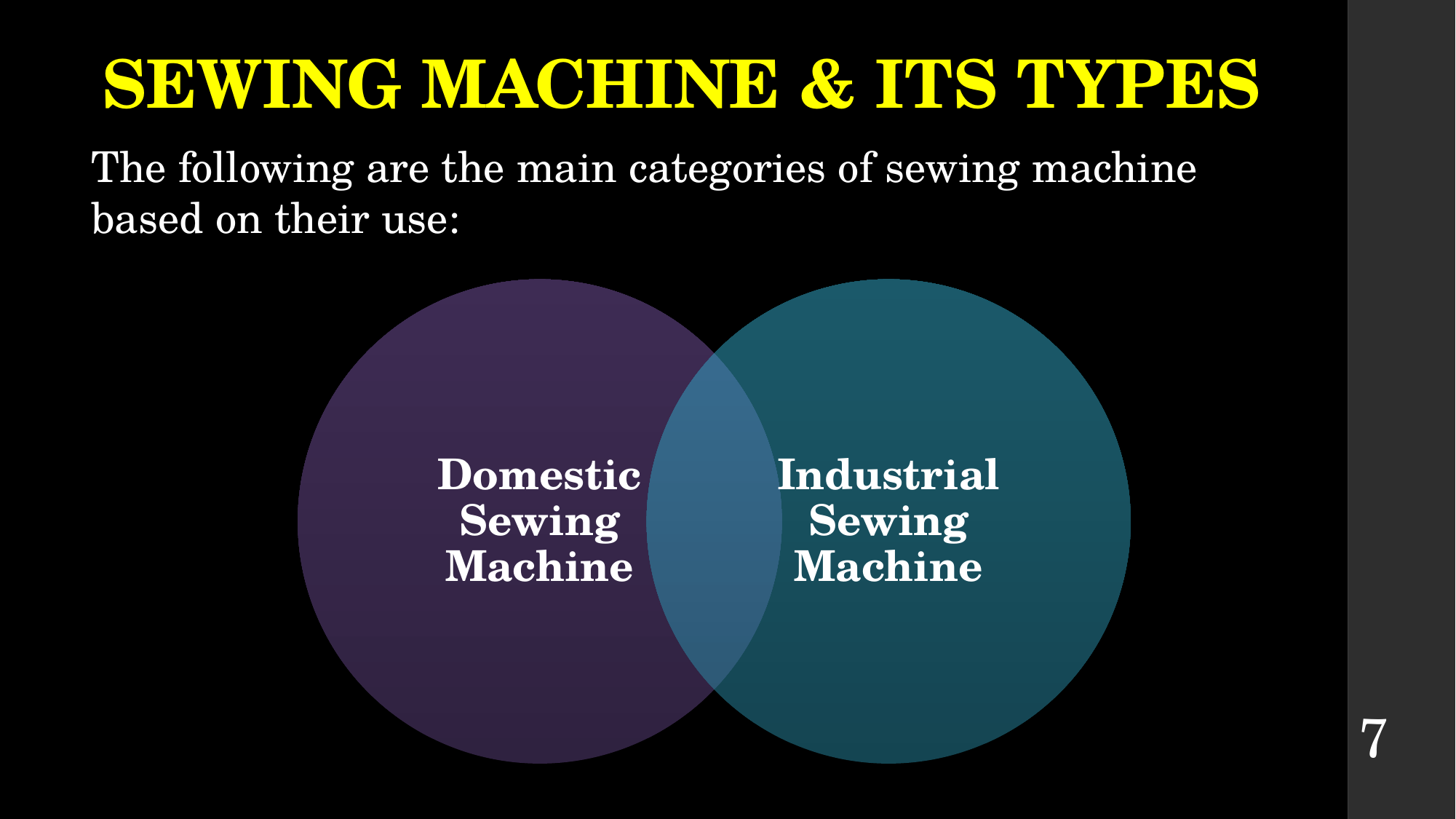

# SEWING MACHINE & ITS TYPES
The following are the main categories of sewing machine based on their use:
Domestic Sewing Machine
Industrial Sewing Machine
7